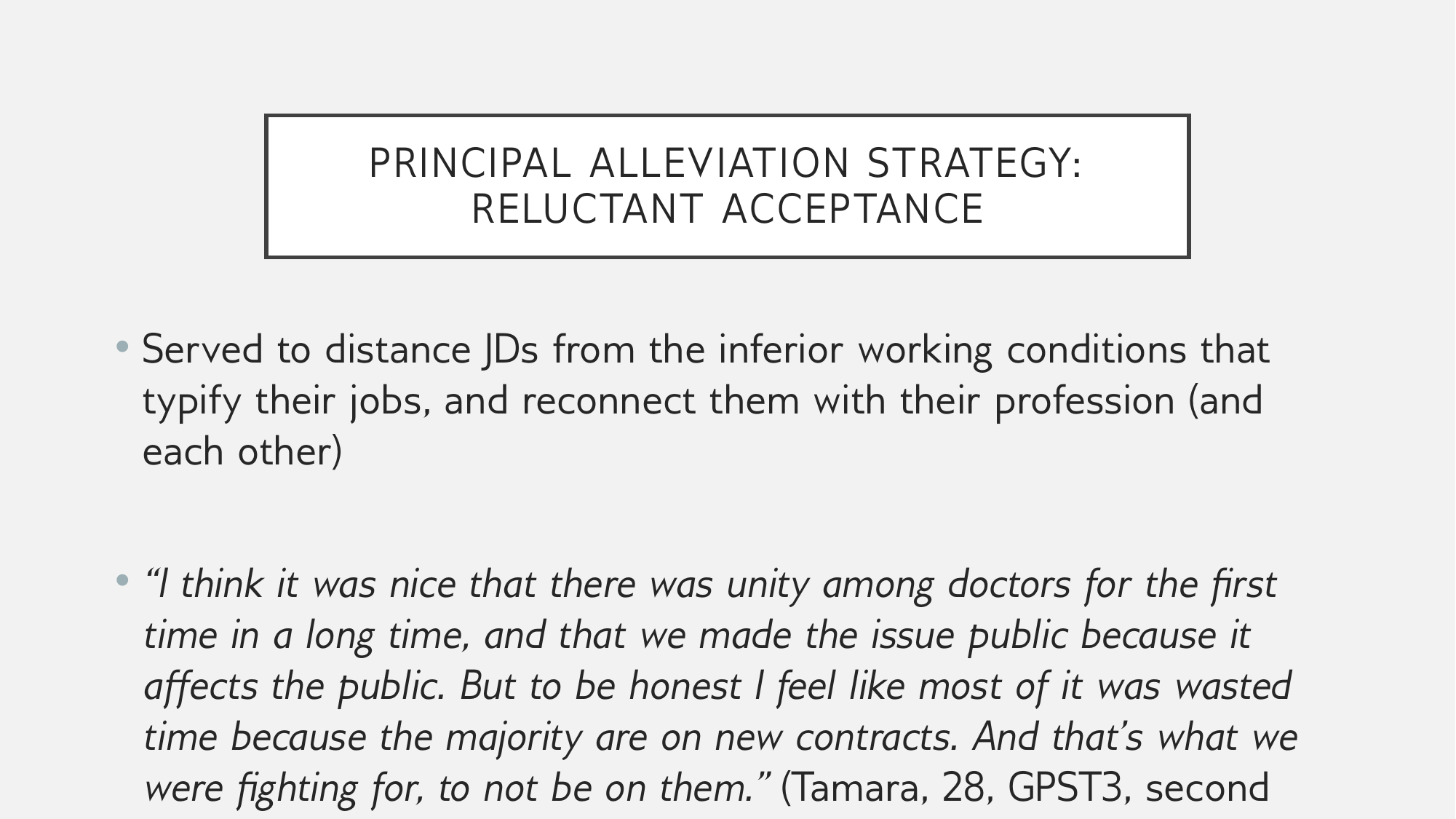

# Principal Alleviation strategy: reluctant acceptance
Served to distance JDs from the inferior working conditions that typify their jobs, and reconnect them with their profession (and each other)

“I think it was nice that there was unity among doctors for the first time in a long time, and that we made the issue public because it affects the public. But to be honest I feel like most of it was wasted time because the majority are on new contracts. And that’s what we were fighting for, to not be on them.” (Tamara, 28, GPST3, second interview)